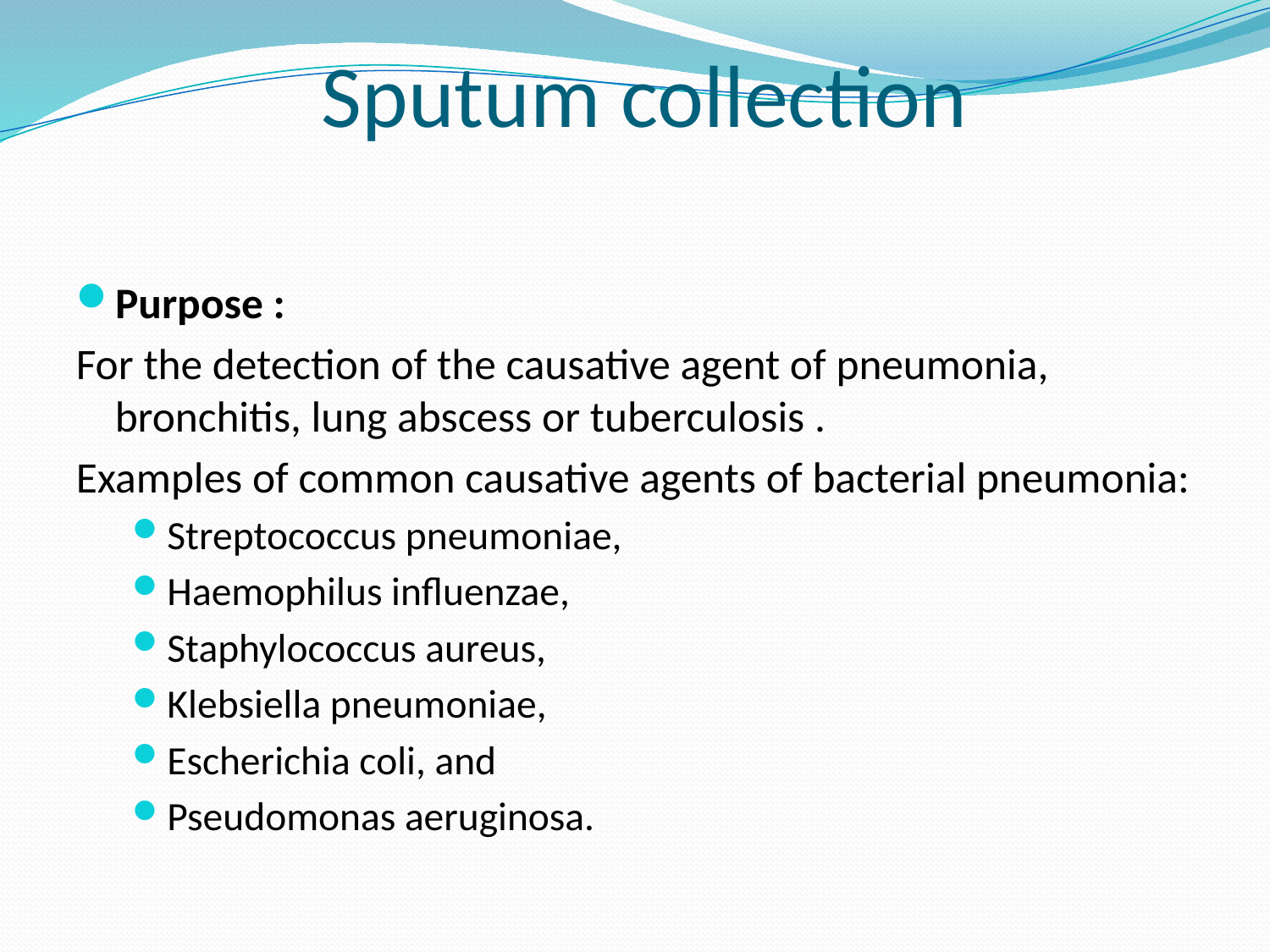

Sputum collection
Purpose :
For the detection of the causative agent of pneumonia, bronchitis, lung abscess or tuberculosis .
Examples of common causative agents of bacterial pneumonia:
Streptococcus pneumoniae,
Haemophilus influenzae,
Staphylococcus aureus,
Klebsiella pneumoniae,
Escherichia coli, and
Pseudomonas aeruginosa.